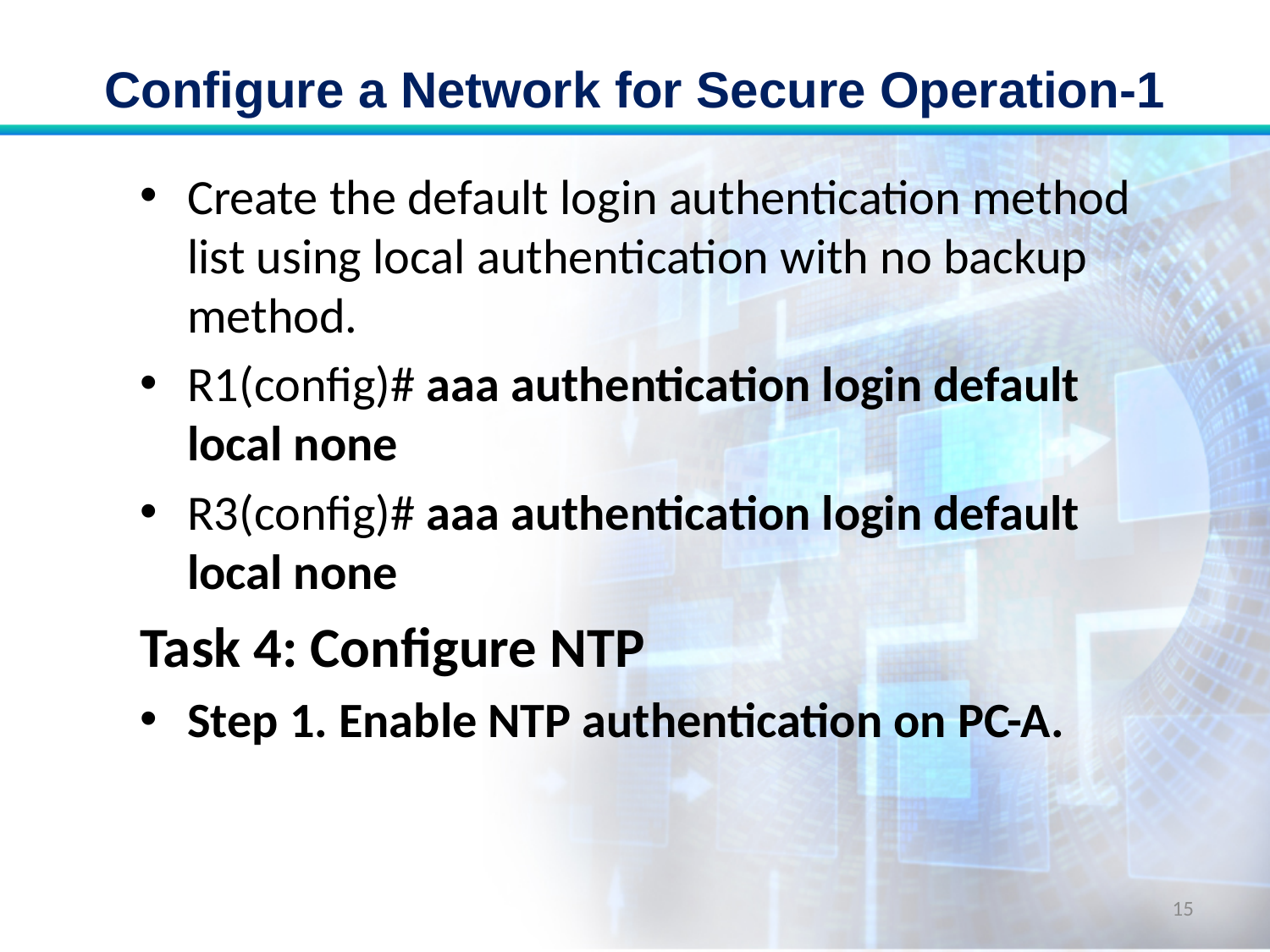

# Configure a Network for Secure Operation-1
Create the default login authentication method list using local authentication with no backup method.
R1(config)# aaa authentication login default local none
R3(config)# aaa authentication login default local none
Task 4: Configure NTP
Step 1. Enable NTP authentication on PC-A.
15